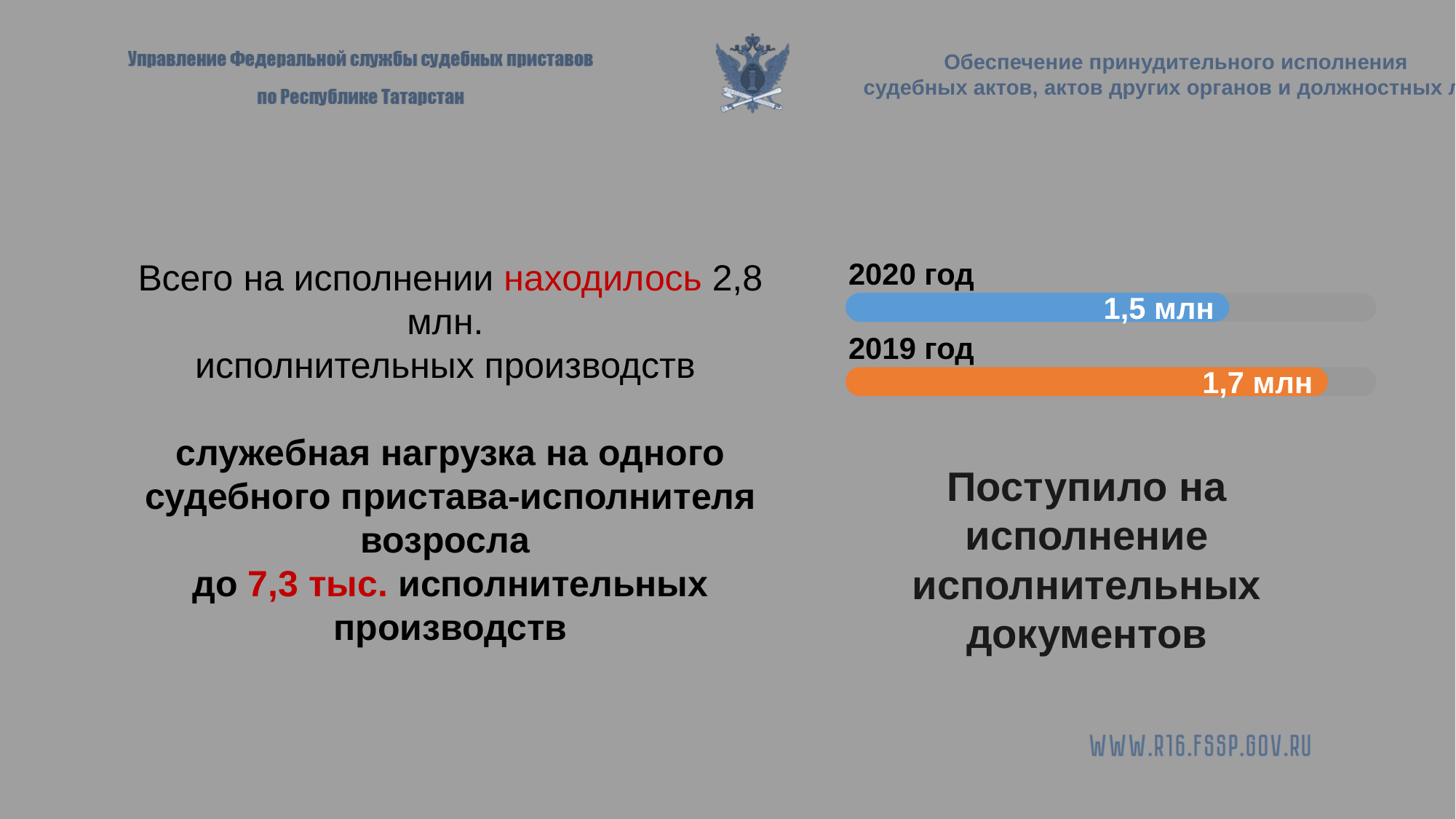

Обеспечение принудительного исполнения
судебных актов, актов других органов и должностных лиц
Всего на исполнении находилось 2,8 млн.
исполнительных производств

служебная нагрузка на одного
судебного пристава-исполнителя возросла
до 7,3 тыс. исполнительных производств

2020 год

1,5 млн
2019 год

1,7 млн
Поступило на исполнение исполнительных документов